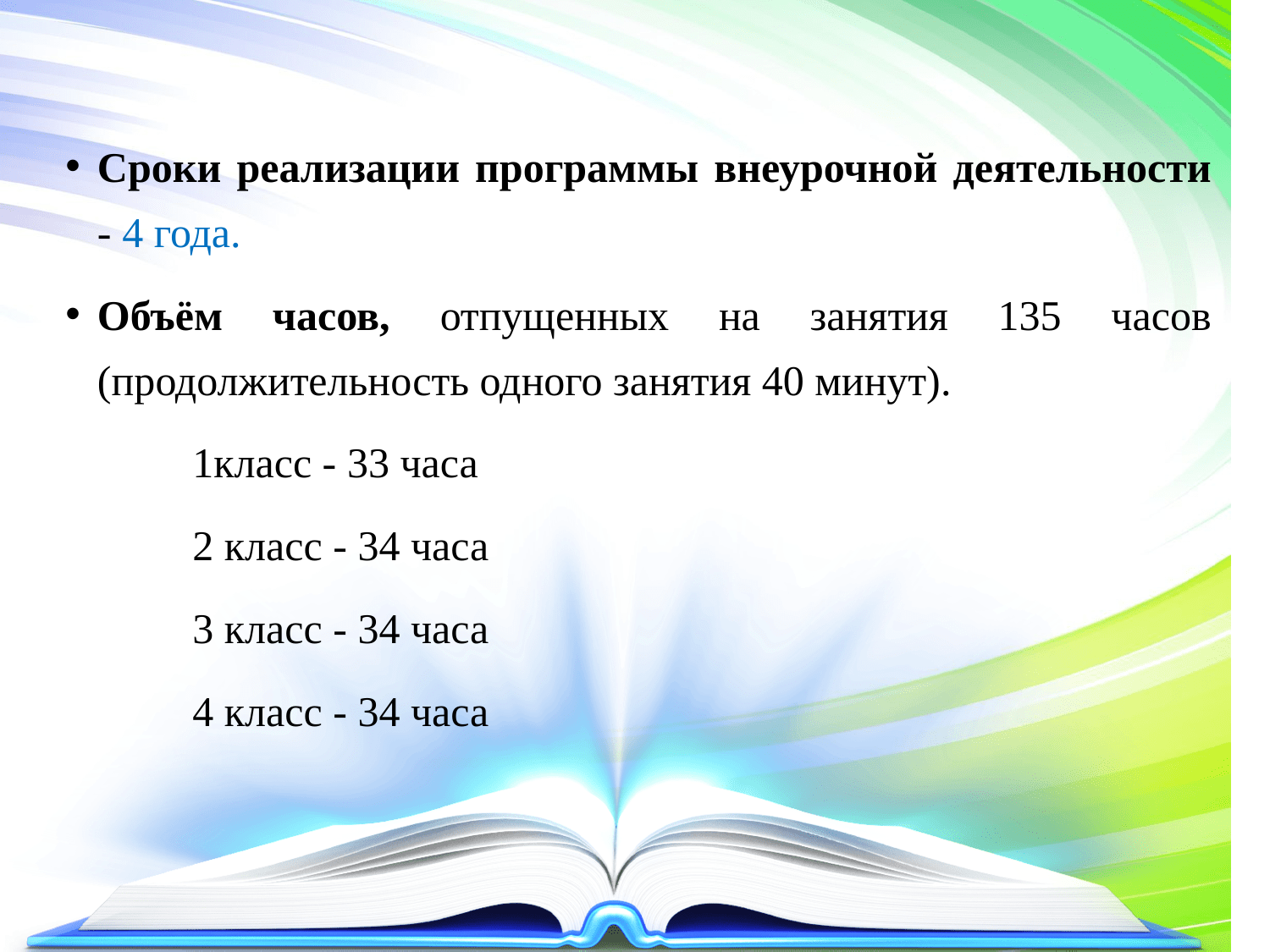

Сроки реализации программы внеурочной деятельности - 4 года.
Объём часов, отпущенных на занятия 135 часов (продолжительность одного занятия 40 минут).
	1класс - 33 часа
	2 класс - 34 часа
	3 класс - 34 часа
	4 класс - 34 часа